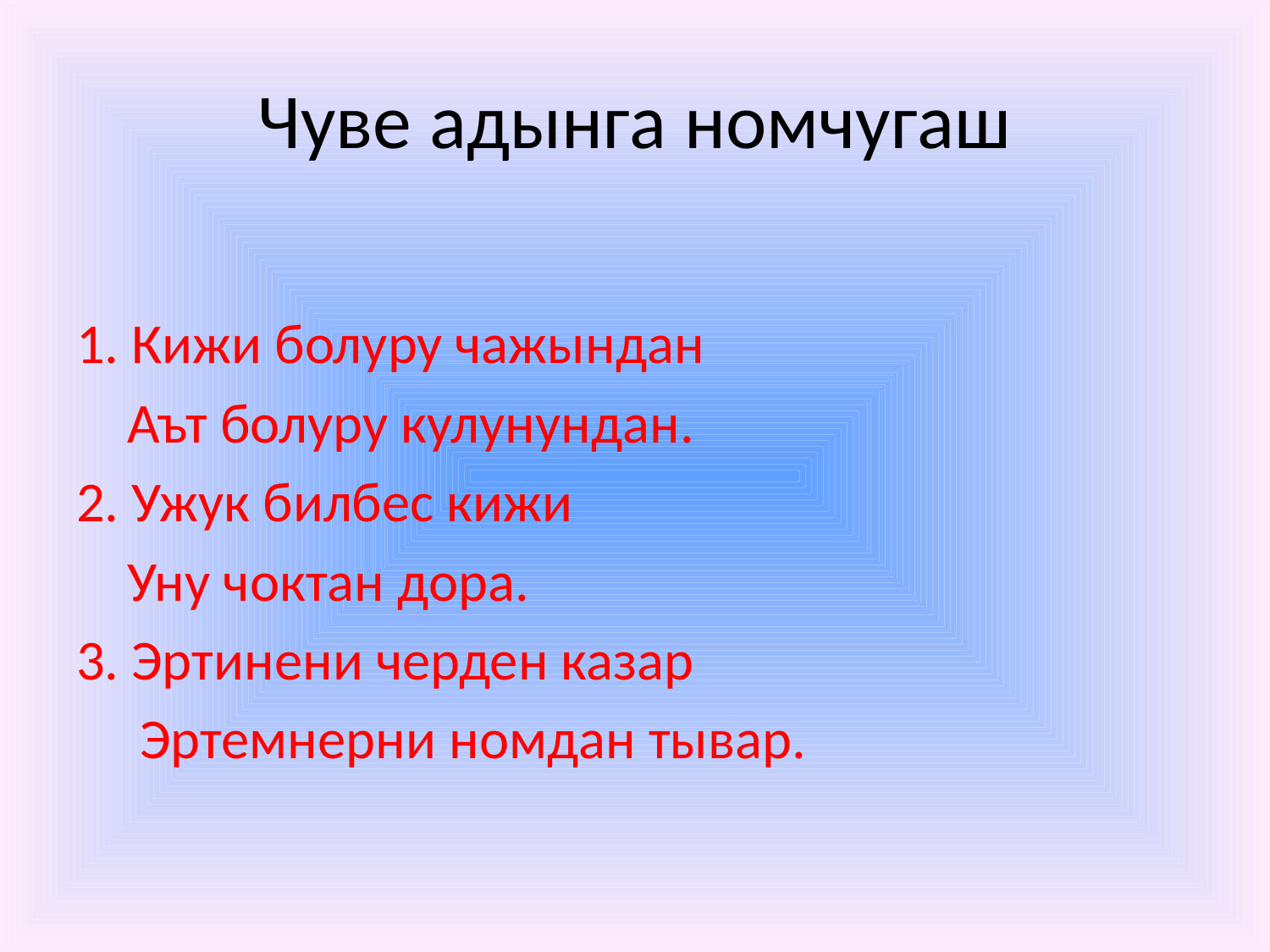

# Чуве адынга номчугаш

1. Кижи болуру чажындан
    Аът болуру кулунундан.
2. Ужук билбес кижи
    Уну чоктан дора.
3. Эртинени черден казар
     Эртемнерни номдан тывар.